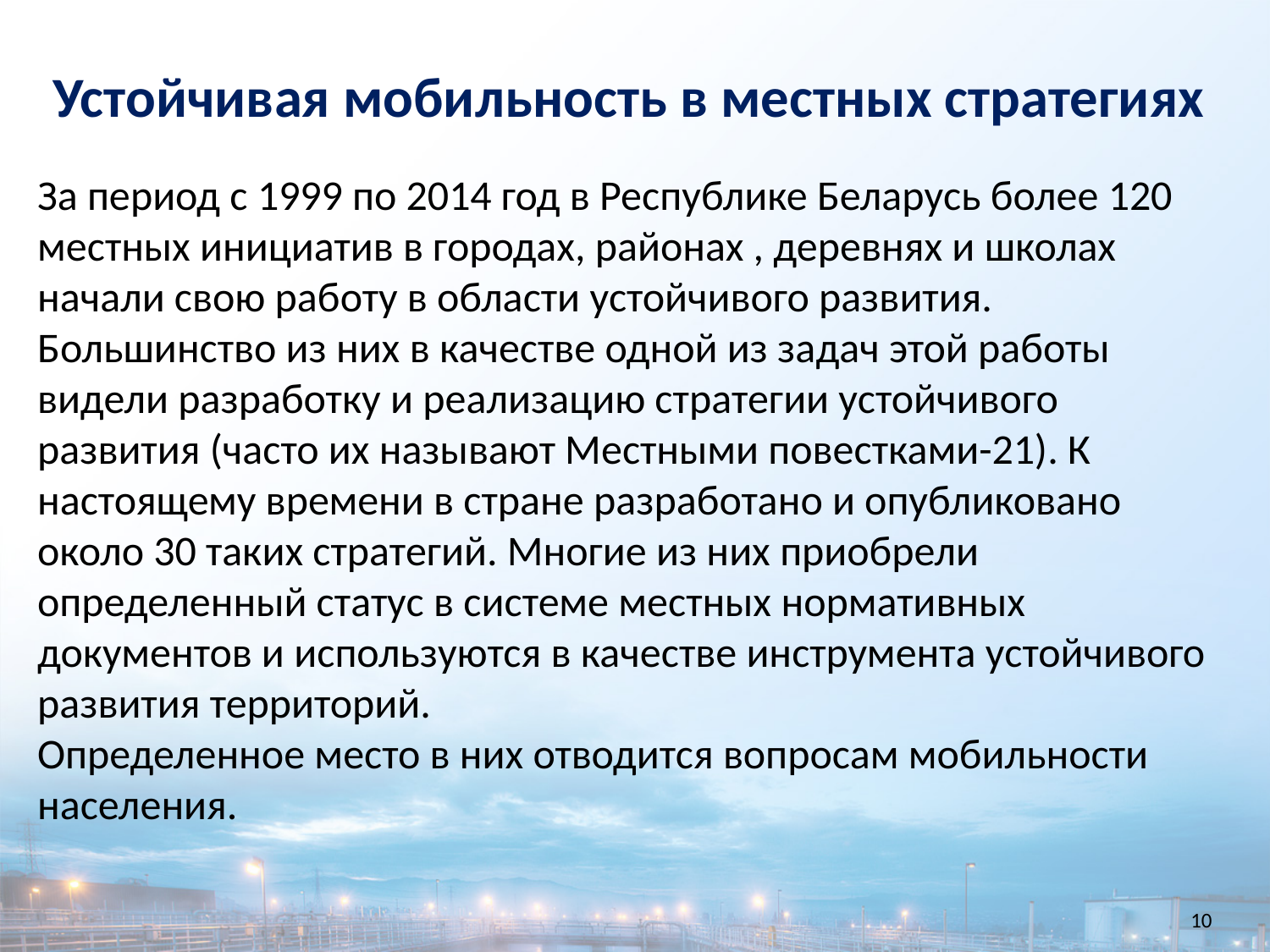

Устойчивая мобильность в местных стратегиях
За период с 1999 по 2014 год в Республике Беларусь более 120 местных инициатив в городах, районах , деревнях и школах начали свою работу в области устойчивого развития. Большинство из них в качестве одной из задач этой работы видели разработку и реализацию стратегии устойчивого развития (часто их называют Местными повестками-21). К настоящему времени в стране разработано и опубликовано около 30 таких стратегий. Многие из них приобрели определенный статус в системе местных нормативных документов и используются в качестве инструмента устойчивого развития территорий.
Определенное место в них отводится вопросам мобильности населения.
10